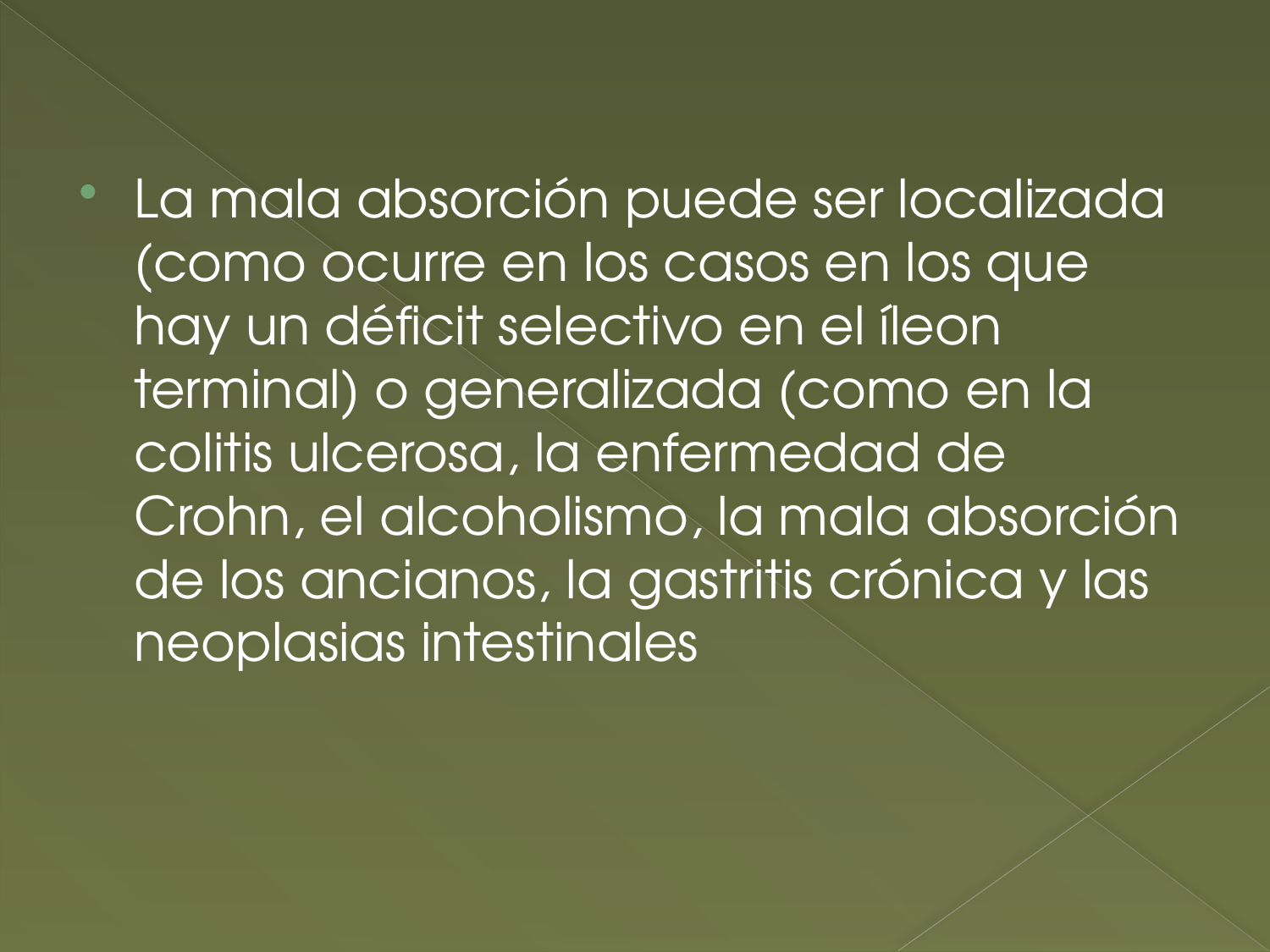

La mala absorción puede ser localizada (como ocurre en los casos en los que hay un déficit selectivo en el íleon terminal) o generalizada (como en la colitis ulcerosa, la enfermedad de Crohn, el alcoholismo, la mala absorción de los ancianos, la gastritis crónica y las neoplasias intestinales